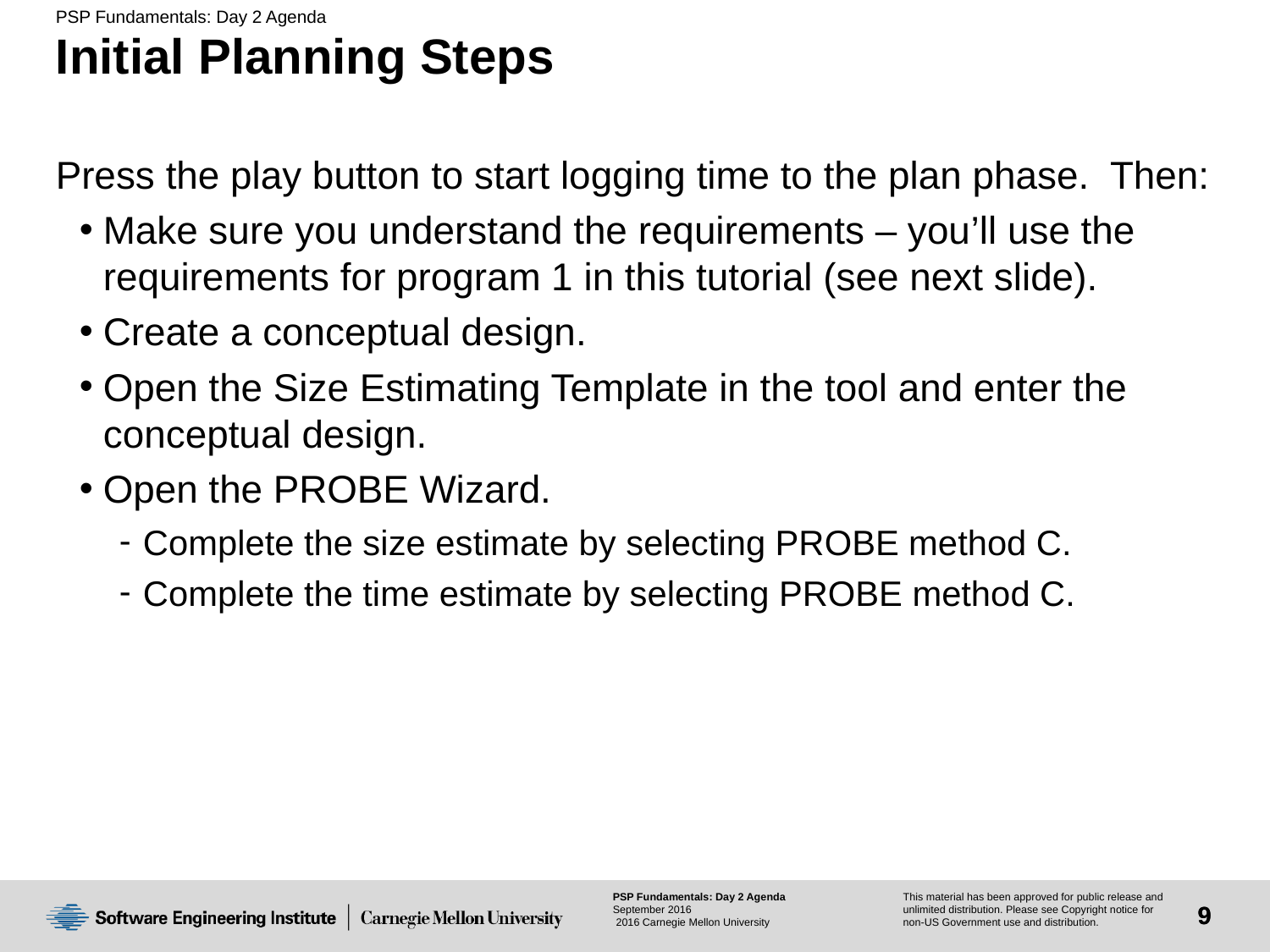

# Initial Planning Steps
Press the play button to start logging time to the plan phase.  Then:
Make sure you understand the requirements – you’ll use the requirements for program 1 in this tutorial (see next slide).
Create a conceptual design.
Open the Size Estimating Template in the tool and enter the conceptual design.
Open the PROBE Wizard.
Complete the size estimate by selecting PROBE method C.
Complete the time estimate by selecting PROBE method C.